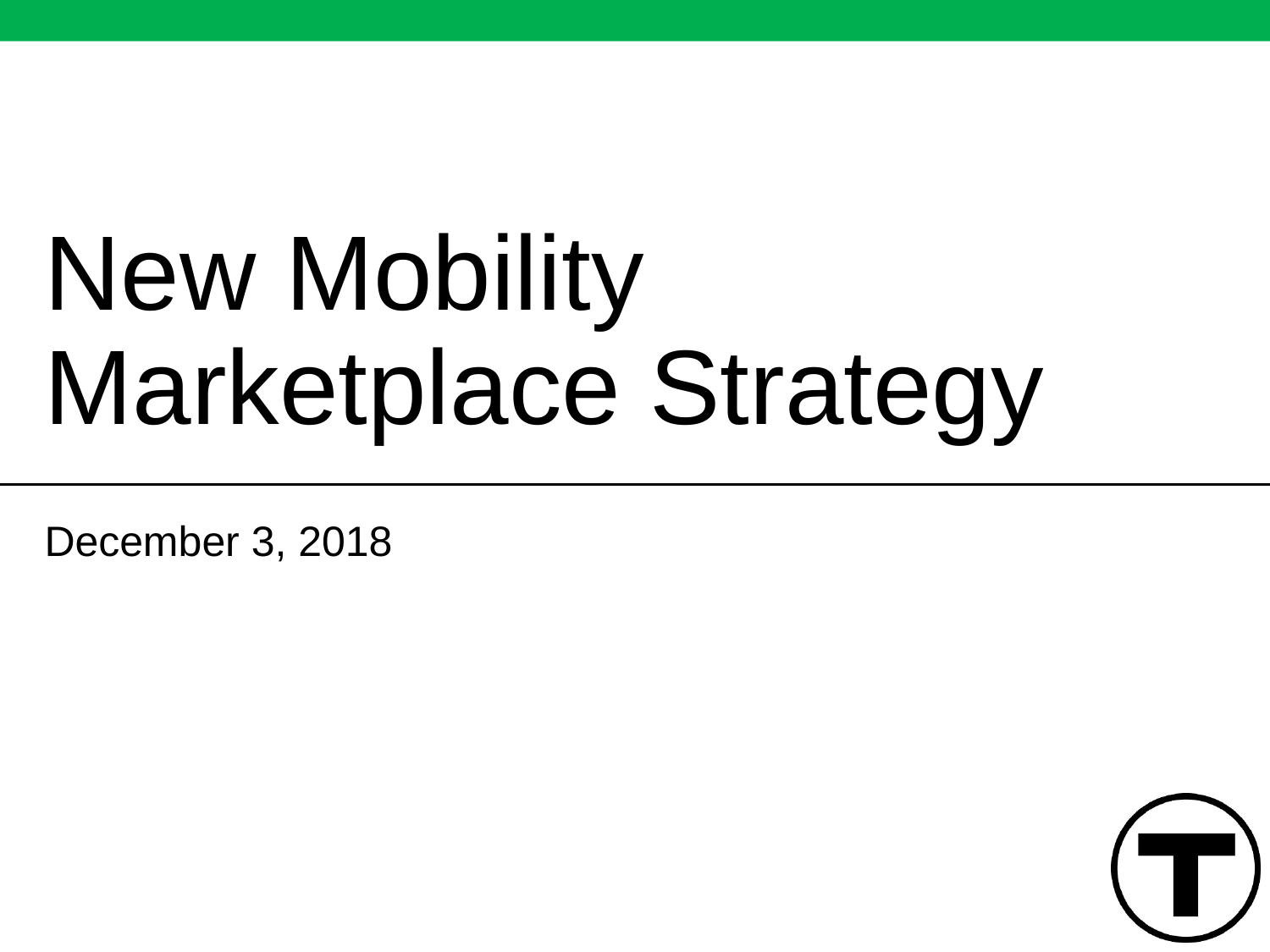

# New Mobility Marketplace Strategy
December 3, 2018